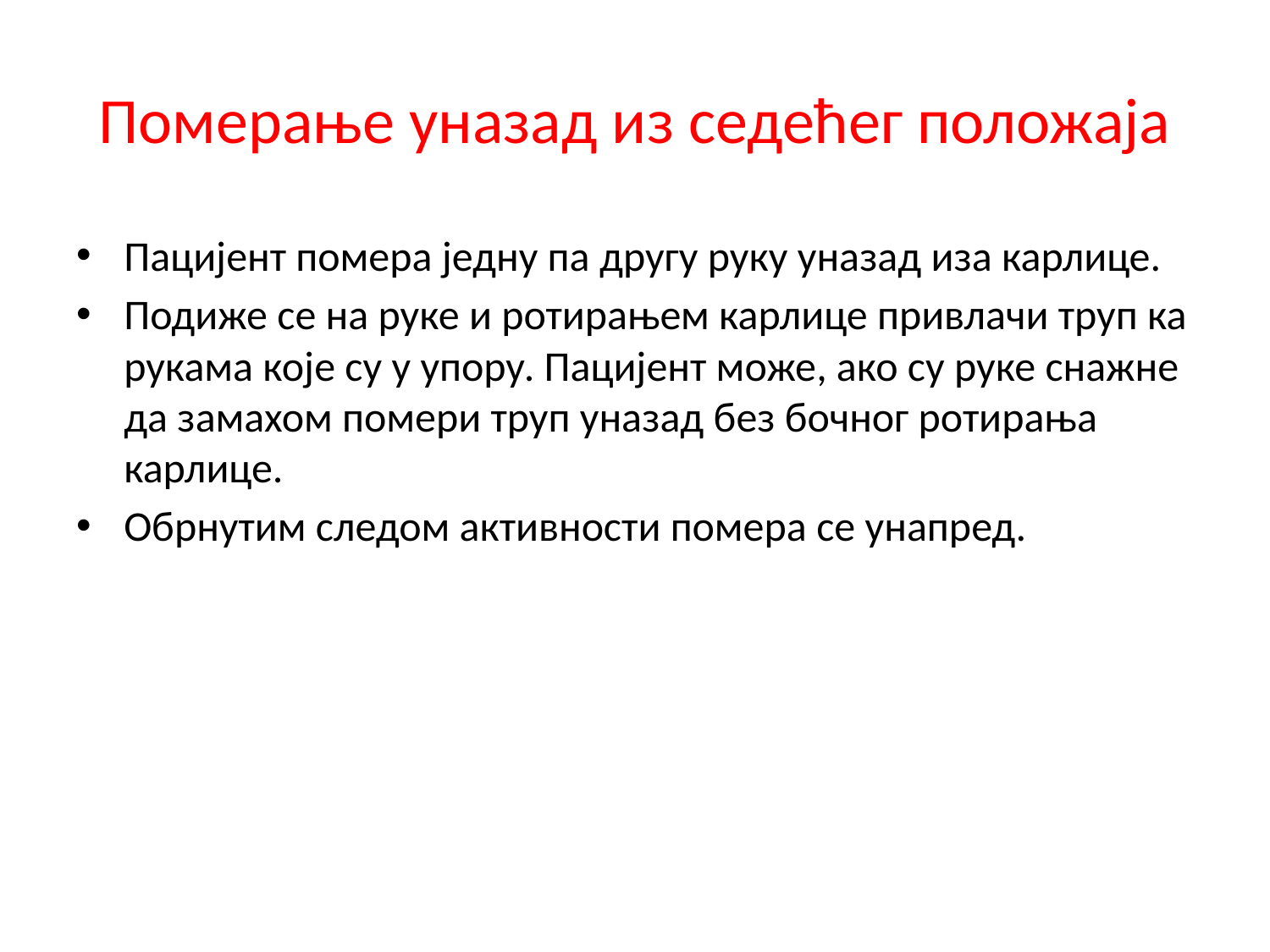

# Померање уназад из седећег положаја
Пацијент помера једну па другу руку уназад иза карлице.
Подиже се на руке и ротирањем карлице привлачи труп ка рукама које су у упору. Пацијент може, ако су руке снажне да замахом помери труп уназад без бочног ротирања карлице.
Обрнутим следом активности помера се унапред.